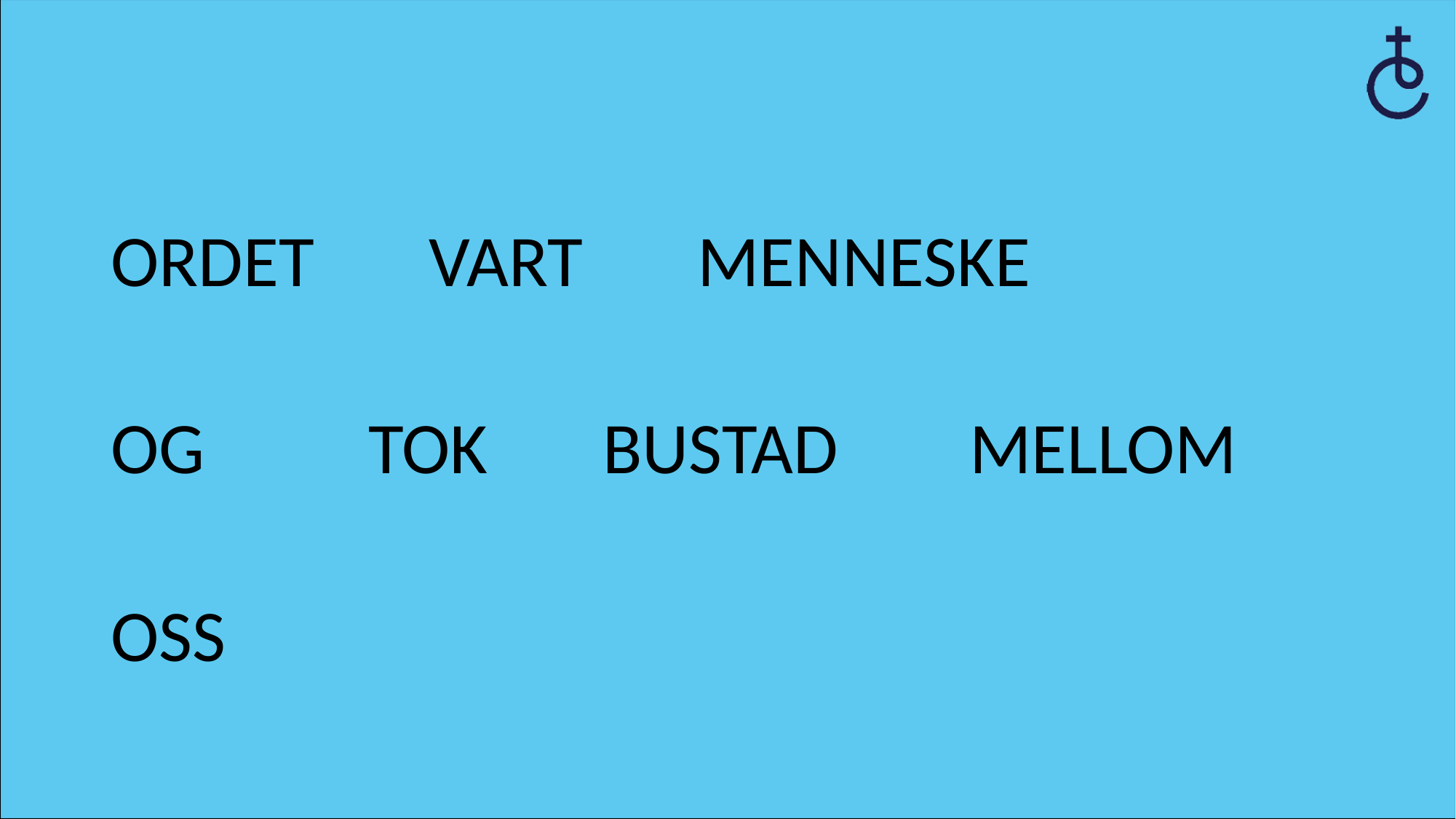

ORDET       VART       MENNESKE

OG          TOK       BUSTAD        MELLOM

OSS